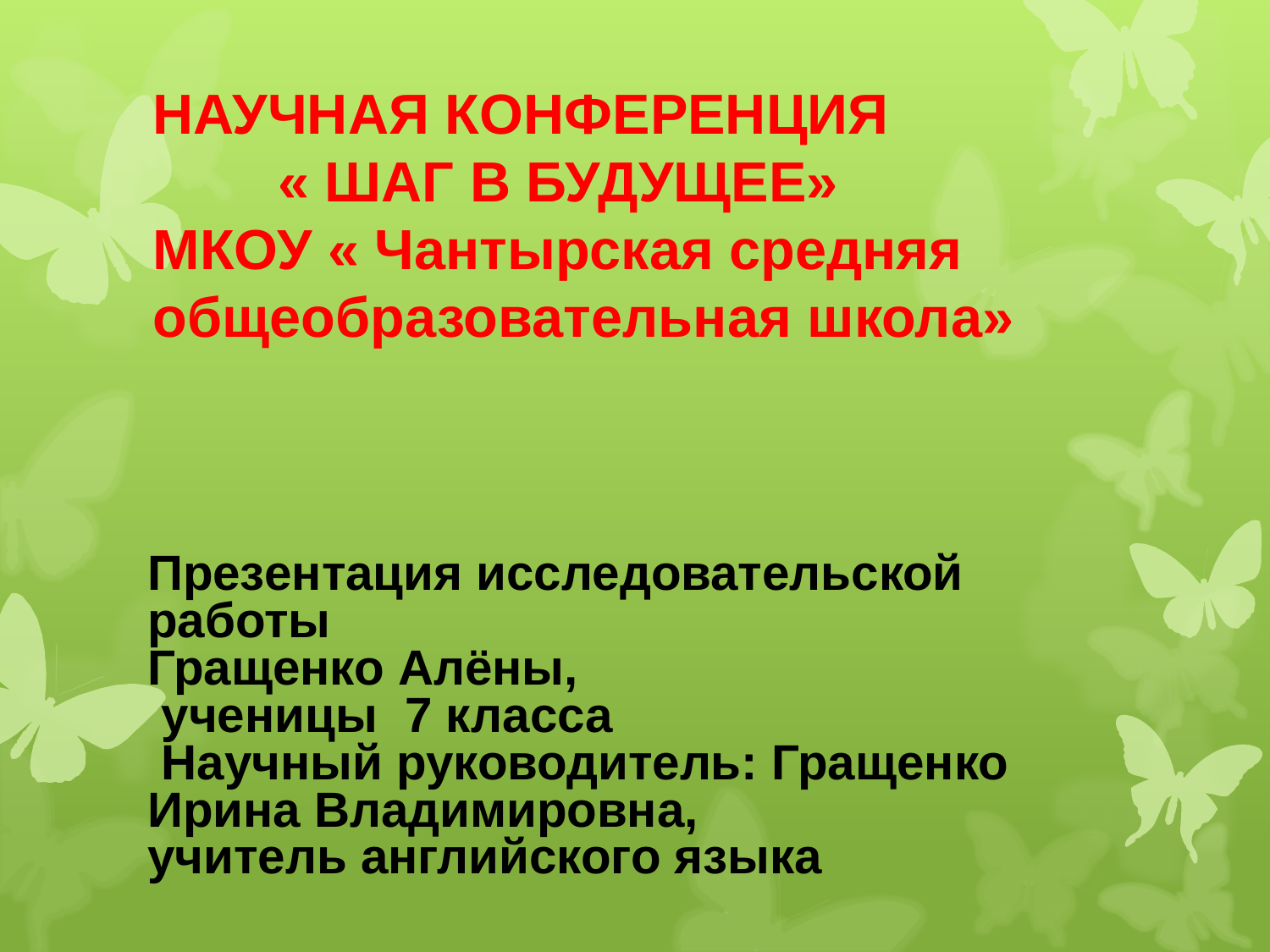

# НАУЧНАЯ КОНФЕРЕНЦИЯ « ШАГ В БУДУЩЕЕ» МКОУ « Чантырская средняя общеобразовательная школа»

Презентация исследовательской работы
Гращенко Алёны,
 ученицы  7 класса
 Научный руководитель: Гращенко Ирина Владимировна,
учитель английского языка